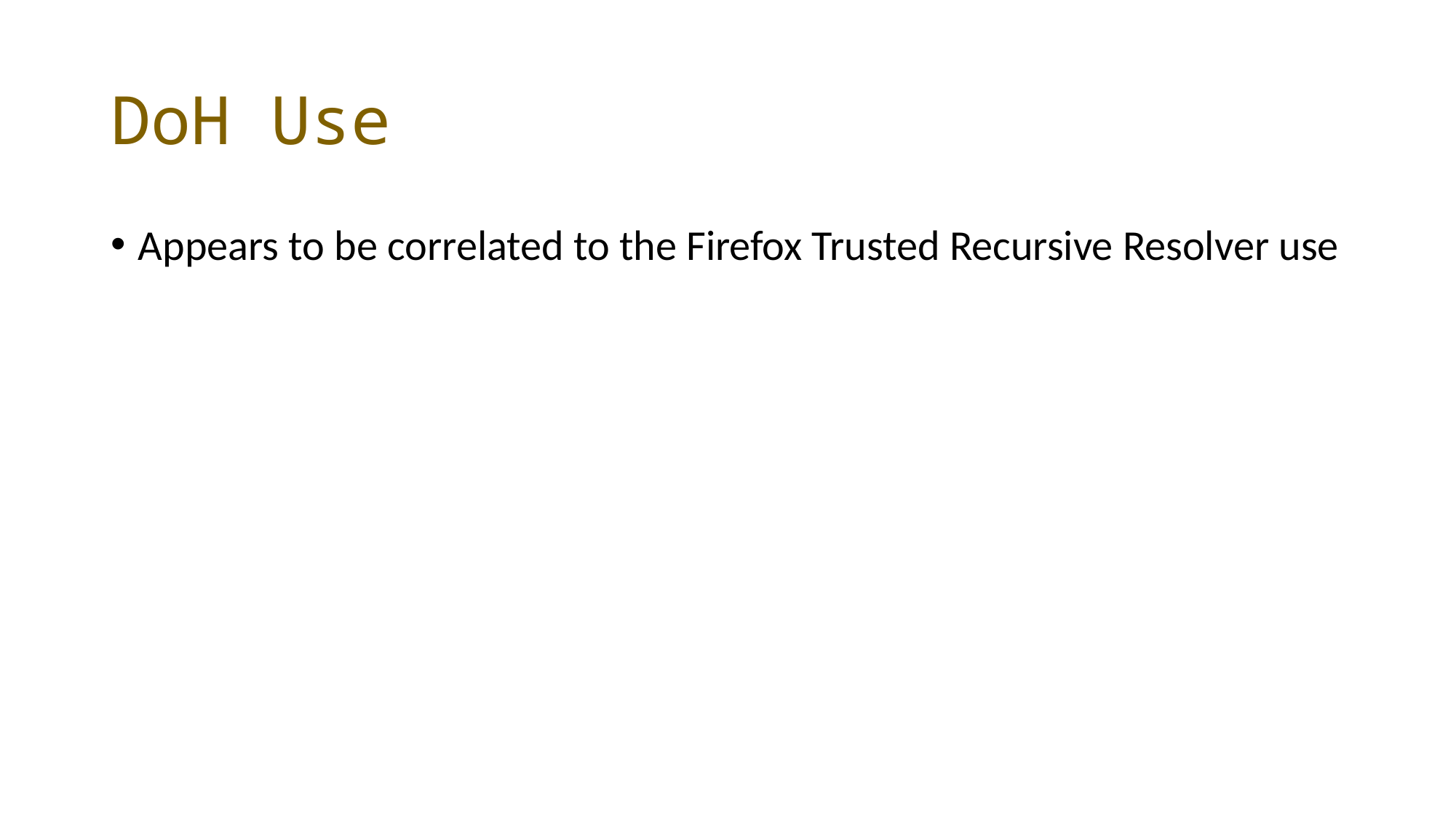

# DoH Use
Appears to be correlated to the Firefox Trusted Recursive Resolver use